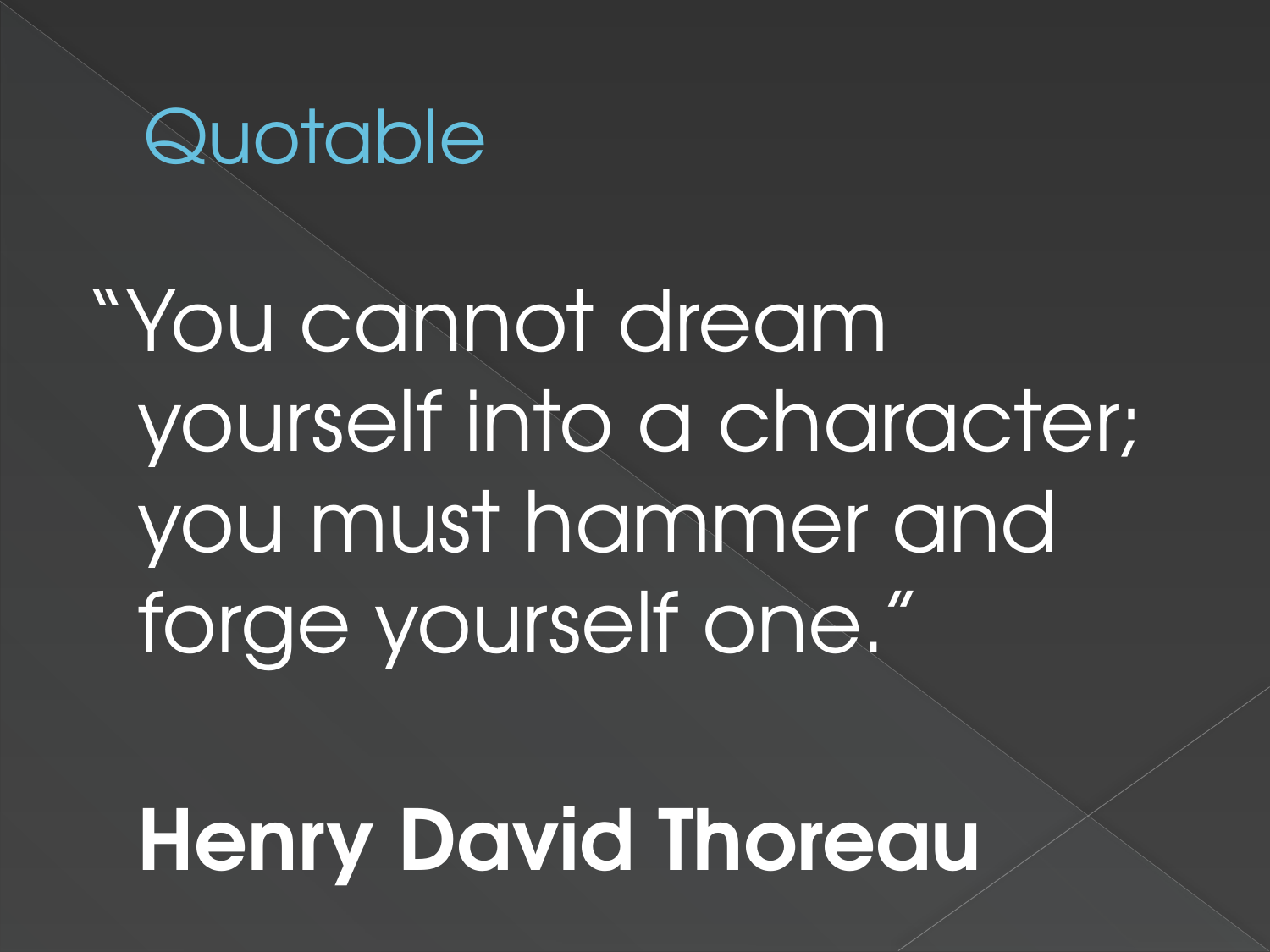

# Quotable
“You cannot dream yourself into a character; you must hammer and forge yourself one.”
Henry David Thoreau